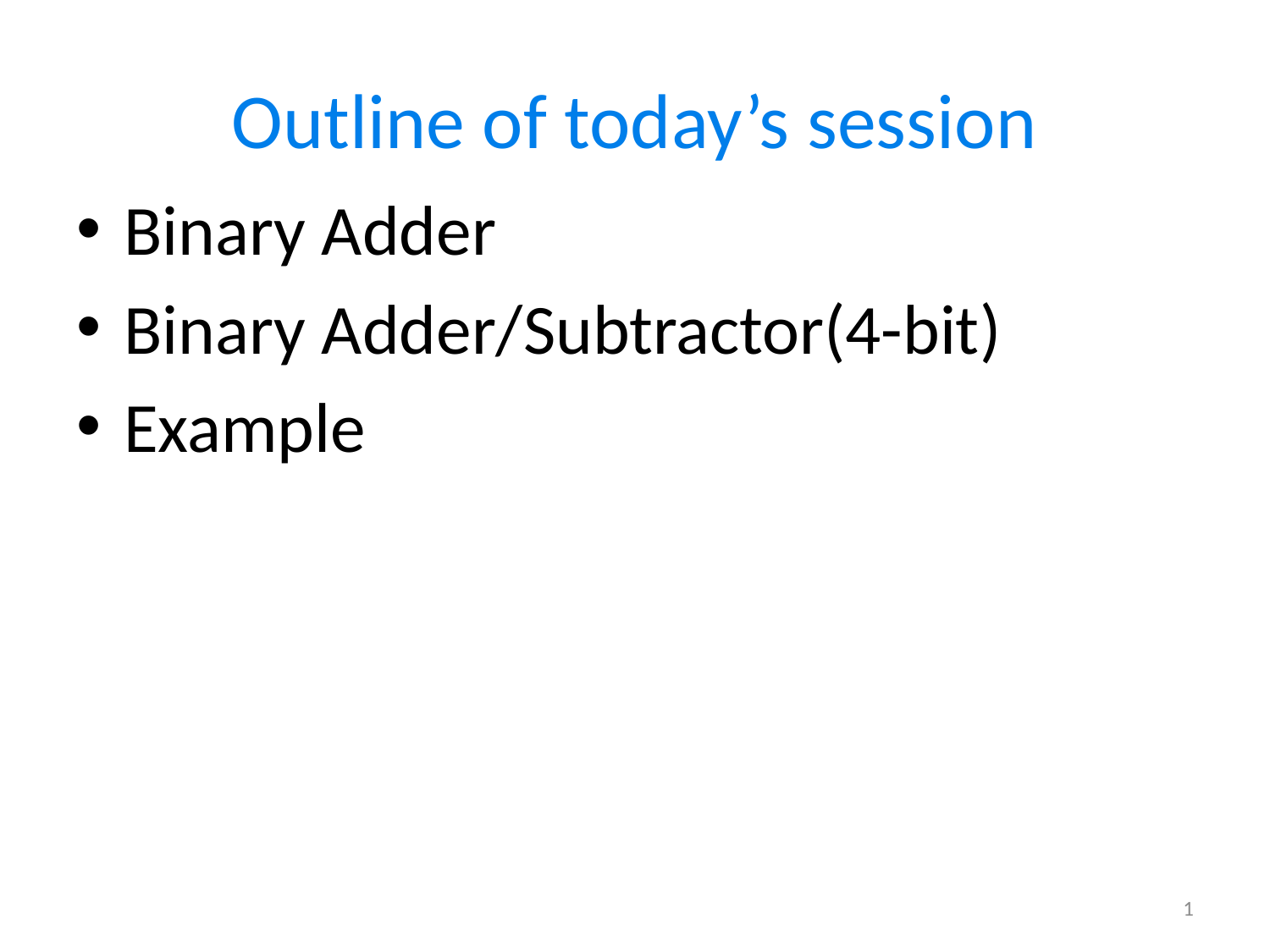

# Outline of today’s session
Binary Adder
Binary Adder/Subtractor(4-bit)
Example

1